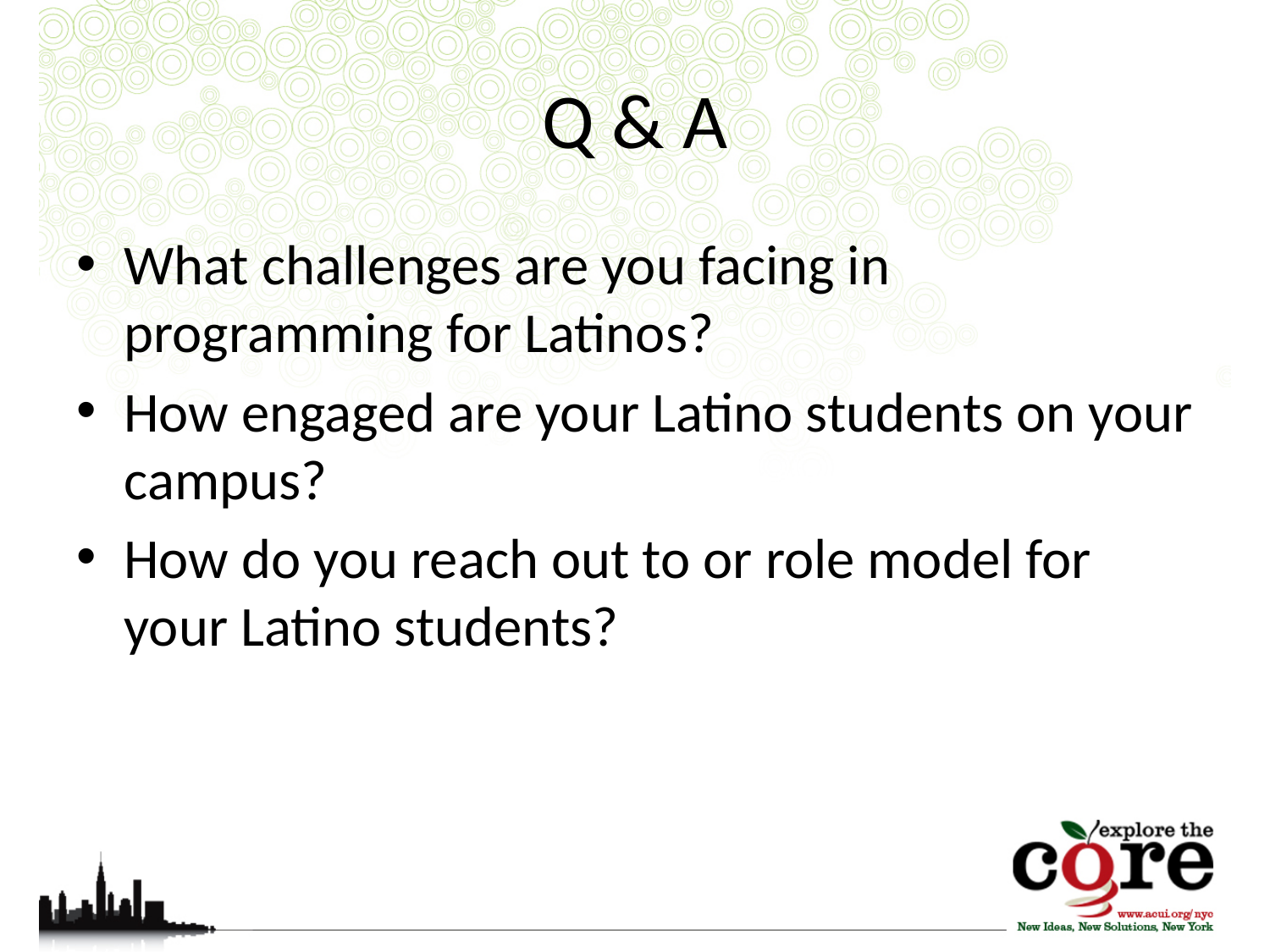

# Q & A
What challenges are you facing in programming for Latinos?
How engaged are your Latino students on your campus?
How do you reach out to or role model for your Latino students?